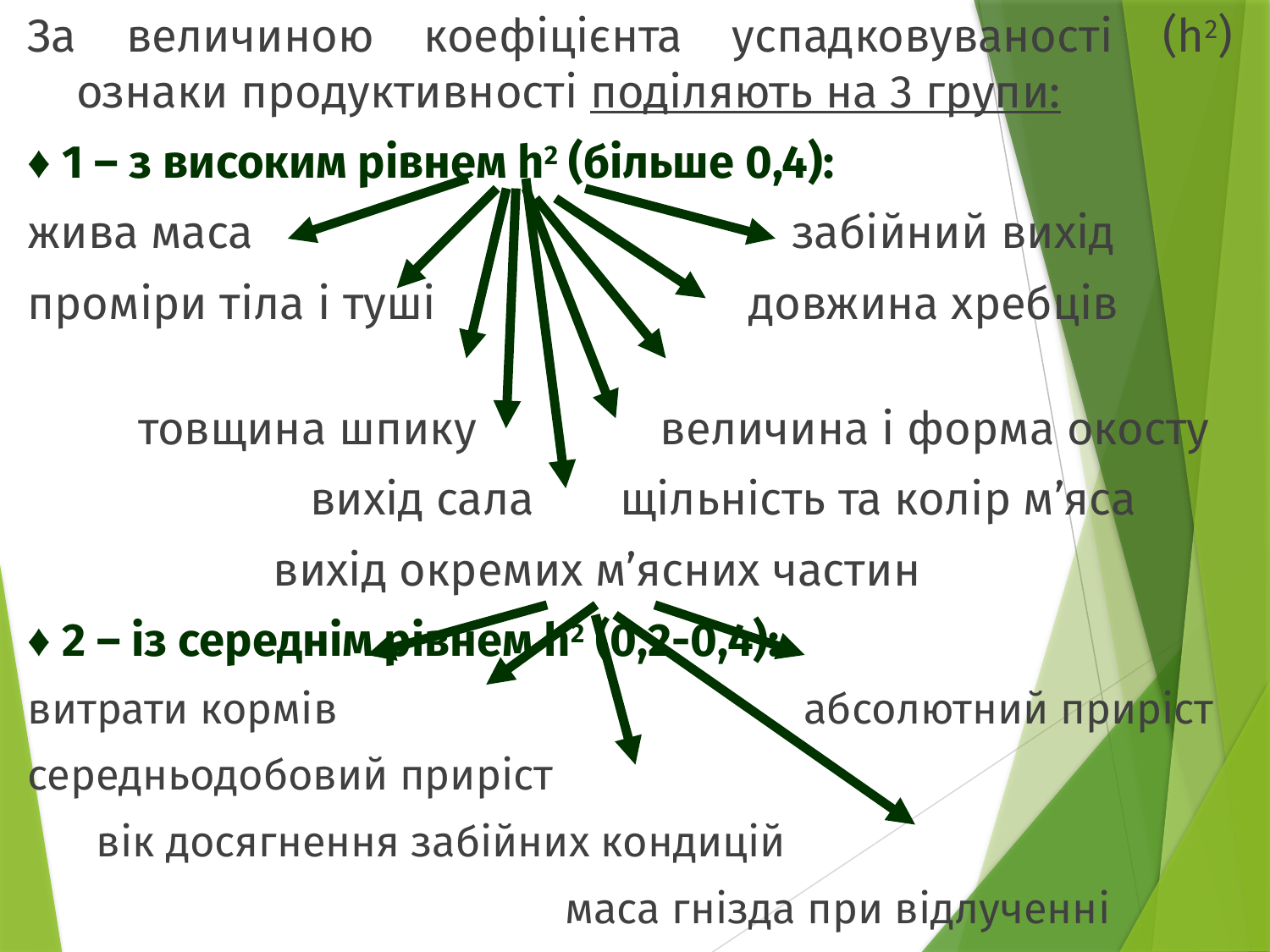

За величиною коефіцієнта успадковуваності (h2) ознаки продуктивності поділяють на 3 групи:
♦ 1 – з високим рівнем h2 (більше 0,4):
жива маса                                            забійний вихід
проміри тіла і туші                         довжина хребців
         товщина шпику               величина і форма окосту
                       вихід сала       щільність та колір м’яса
                    вихід окремих м’ясних частин
♦ 2 – із середнім рівнем h2 (0,2-0,4):
витрати кормів                                         абсолютний приріст
середньодобовий приріст
      вік досягнення забійних кондицій
                                               маса гнізда при відлученні